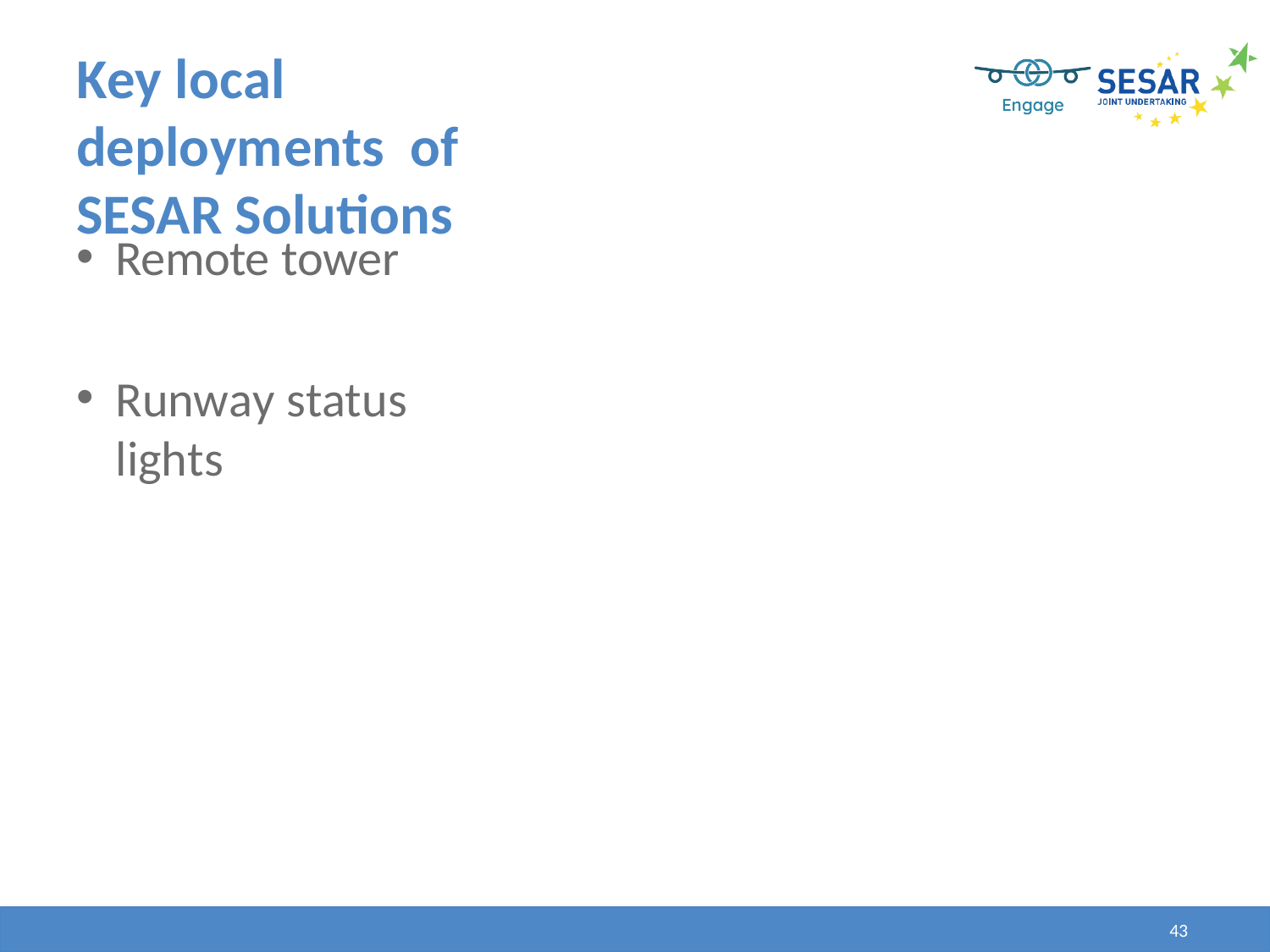

# Key local deployments  of SESAR Solutions
Remote tower

Runway status lights
43